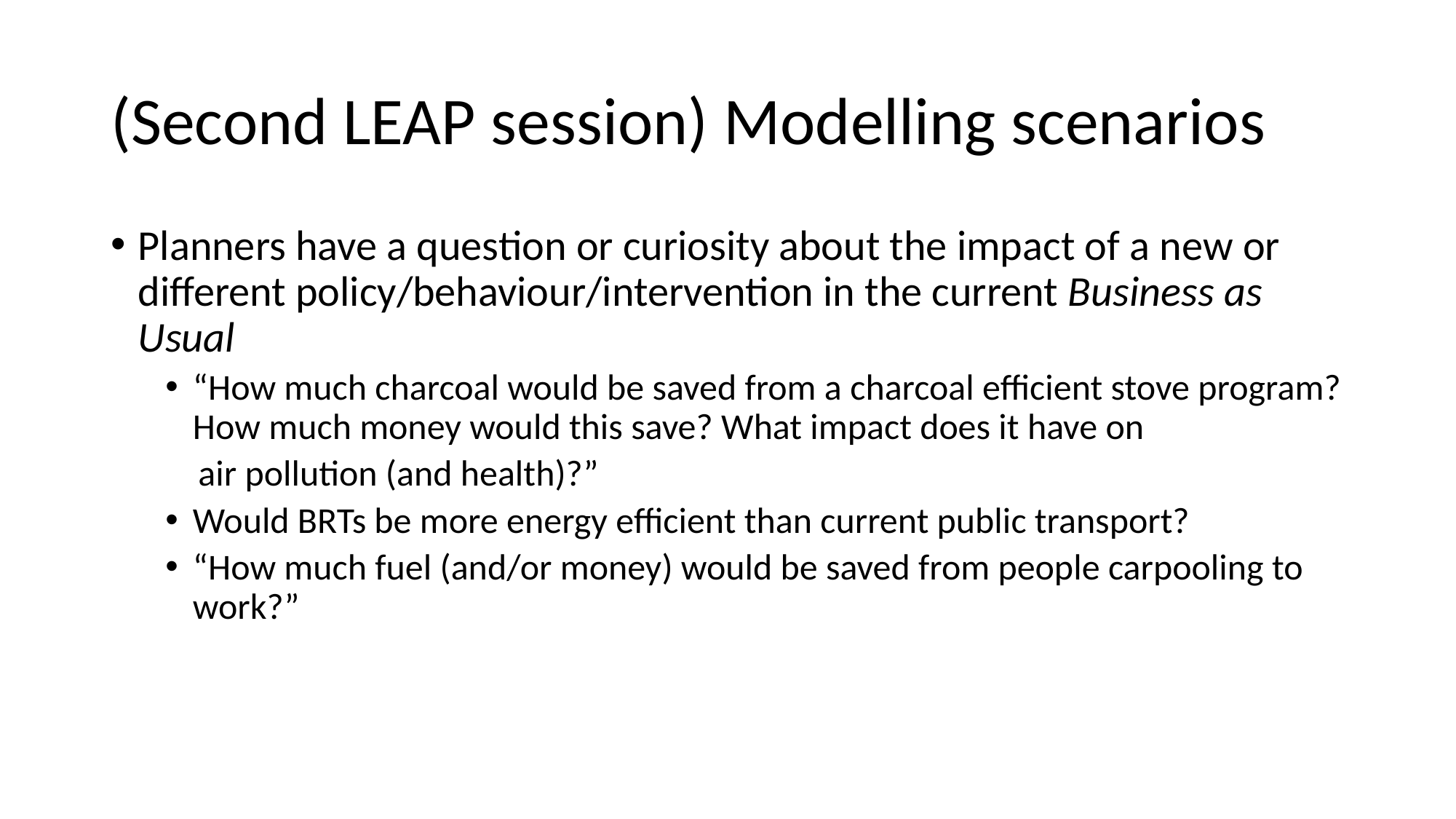

# (Second LEAP session) Modelling scenarios
Planners have a question or curiosity about the impact of a new or different policy/behaviour/intervention in the current Business as Usual
“How much charcoal would be saved from a charcoal efficient stove program? How much money would this save? What impact does it have on
    air pollution (and health)?”
Would BRTs be more energy efficient than current public transport?
“How much fuel (and/or money) would be saved from people carpooling to work?”